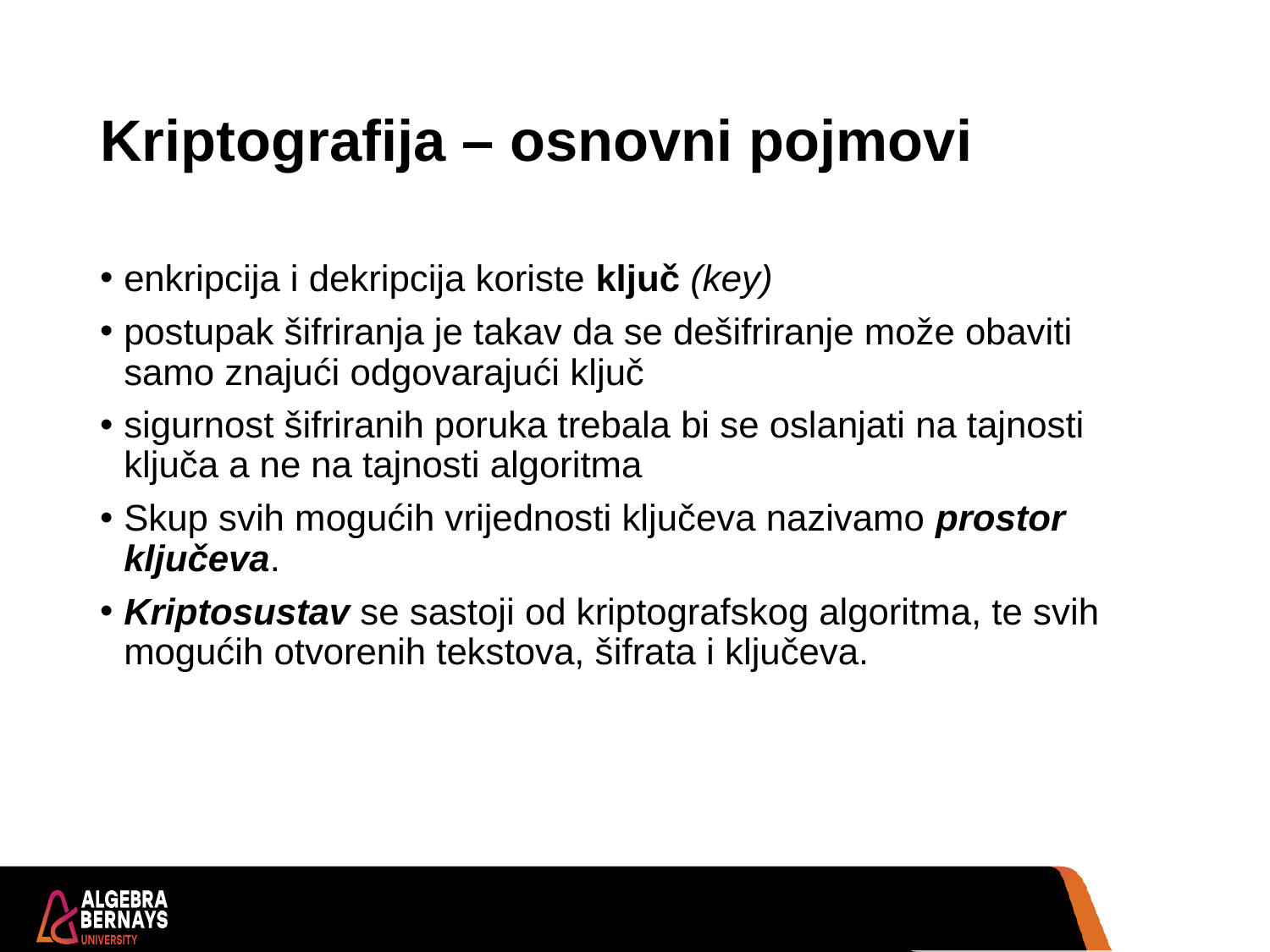

# Kriptografija – osnovni pojmovi
enkripcija i dekripcija koriste ključ (key)
postupak šifriranja je takav da se dešifriranje može obaviti samo znajući odgovarajući ključ
sigurnost šifriranih poruka trebala bi se oslanjati na tajnosti ključa a ne na tajnosti algoritma
Skup svih mogućih vrijednosti ključeva nazivamo prostor ključeva.
Kriptosustav se sastoji od kriptografskog algoritma, te svih mogućih otvorenih tekstova, šifrata i ključeva.